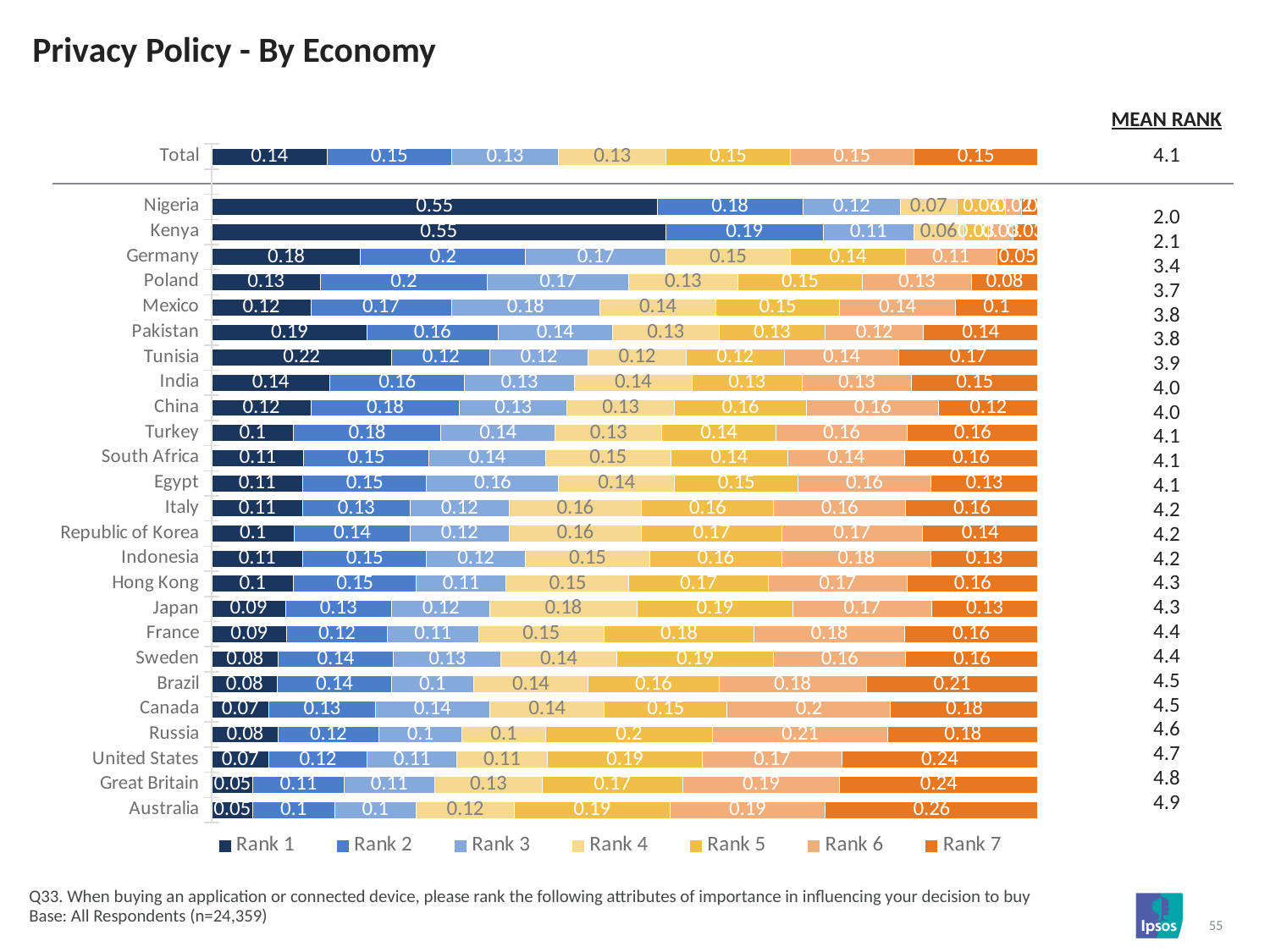

# Privacy Policy - By Economy
| MEAN RANK |
| --- |
| 4.1 |
|  |
| 2.0 |
| 2.1 |
| 3.4 |
| 3.7 |
| 3.8 |
| 3.8 |
| 3.9 |
| 4.0 |
| 4.0 |
| 4.1 |
| 4.1 |
| 4.1 |
| 4.2 |
| 4.2 |
| 4.2 |
| 4.3 |
| 4.3 |
| 4.4 |
| 4.4 |
| 4.5 |
| 4.5 |
| 4.6 |
| 4.7 |
| 4.8 |
| 4.9 |

### Chart

| Category | Rank 1 | Rank 2 | Rank 3 | Rank 4 | Rank 5 | Rank 6 | Rank 7 |
|---|---|---|---|---|---|---|---|
| Total | 0.14 | 0.15 | 0.13 | 0.13 | 0.15 | 0.15 | 0.15 |
|  | None | None | None | None | None | None | None |
| Nigeria | 0.55 | 0.18 | 0.12 | 0.07 | 0.06 | 0.02 | 0.02 |
| Kenya | 0.55 | 0.19 | 0.11 | 0.06 | 0.03 | 0.03 | 0.03 |
| Germany | 0.18 | 0.2 | 0.17 | 0.15 | 0.14 | 0.11 | 0.05 |
| Poland | 0.13 | 0.2 | 0.17 | 0.13 | 0.15 | 0.13 | 0.08 |
| Mexico | 0.12 | 0.17 | 0.18 | 0.14 | 0.15 | 0.14 | 0.1 |
| Pakistan | 0.19 | 0.16 | 0.14 | 0.13 | 0.13 | 0.12 | 0.14 |
| Tunisia | 0.22 | 0.12 | 0.12 | 0.12 | 0.12 | 0.14 | 0.17 |
| India | 0.14 | 0.16 | 0.13 | 0.14 | 0.13 | 0.13 | 0.15 |
| China | 0.12 | 0.18 | 0.13 | 0.13 | 0.16 | 0.16 | 0.12 |
| Turkey | 0.1 | 0.18 | 0.14 | 0.13 | 0.14 | 0.16 | 0.16 |
| South Africa | 0.11 | 0.15 | 0.14 | 0.15 | 0.14 | 0.14 | 0.16 |
| Egypt | 0.11 | 0.15 | 0.16 | 0.14 | 0.15 | 0.16 | 0.13 |
| Italy | 0.11 | 0.13 | 0.12 | 0.16 | 0.16 | 0.16 | 0.16 |
| Republic of Korea | 0.1 | 0.14 | 0.12 | 0.16 | 0.17 | 0.17 | 0.14 |
| Indonesia | 0.11 | 0.15 | 0.12 | 0.15 | 0.16 | 0.18 | 0.13 |
| Hong Kong | 0.1 | 0.15 | 0.11 | 0.15 | 0.17 | 0.17 | 0.16 |
| Japan | 0.09 | 0.13 | 0.12 | 0.18 | 0.19 | 0.17 | 0.13 |
| France | 0.09 | 0.12 | 0.11 | 0.15 | 0.18 | 0.18 | 0.16 |
| Sweden | 0.08 | 0.14 | 0.13 | 0.14 | 0.19 | 0.16 | 0.16 |
| Brazil | 0.08 | 0.14 | 0.1 | 0.14 | 0.16 | 0.18 | 0.21 |
| Canada | 0.07 | 0.13 | 0.14 | 0.14 | 0.15 | 0.2 | 0.18 |
| Russia | 0.08 | 0.12 | 0.1 | 0.1 | 0.2 | 0.21 | 0.18 |
| United States | 0.07 | 0.12 | 0.11 | 0.11 | 0.19 | 0.17 | 0.24 |
| Great Britain | 0.05 | 0.11 | 0.11 | 0.13 | 0.17 | 0.19 | 0.24 |
| Australia | 0.05 | 0.1 | 0.1 | 0.12 | 0.19 | 0.19 | 0.26 |
Q33. When buying an application or connected device, please rank the following attributes of importance in influencing your decision to buy Base: All Respondents (n=24,359)